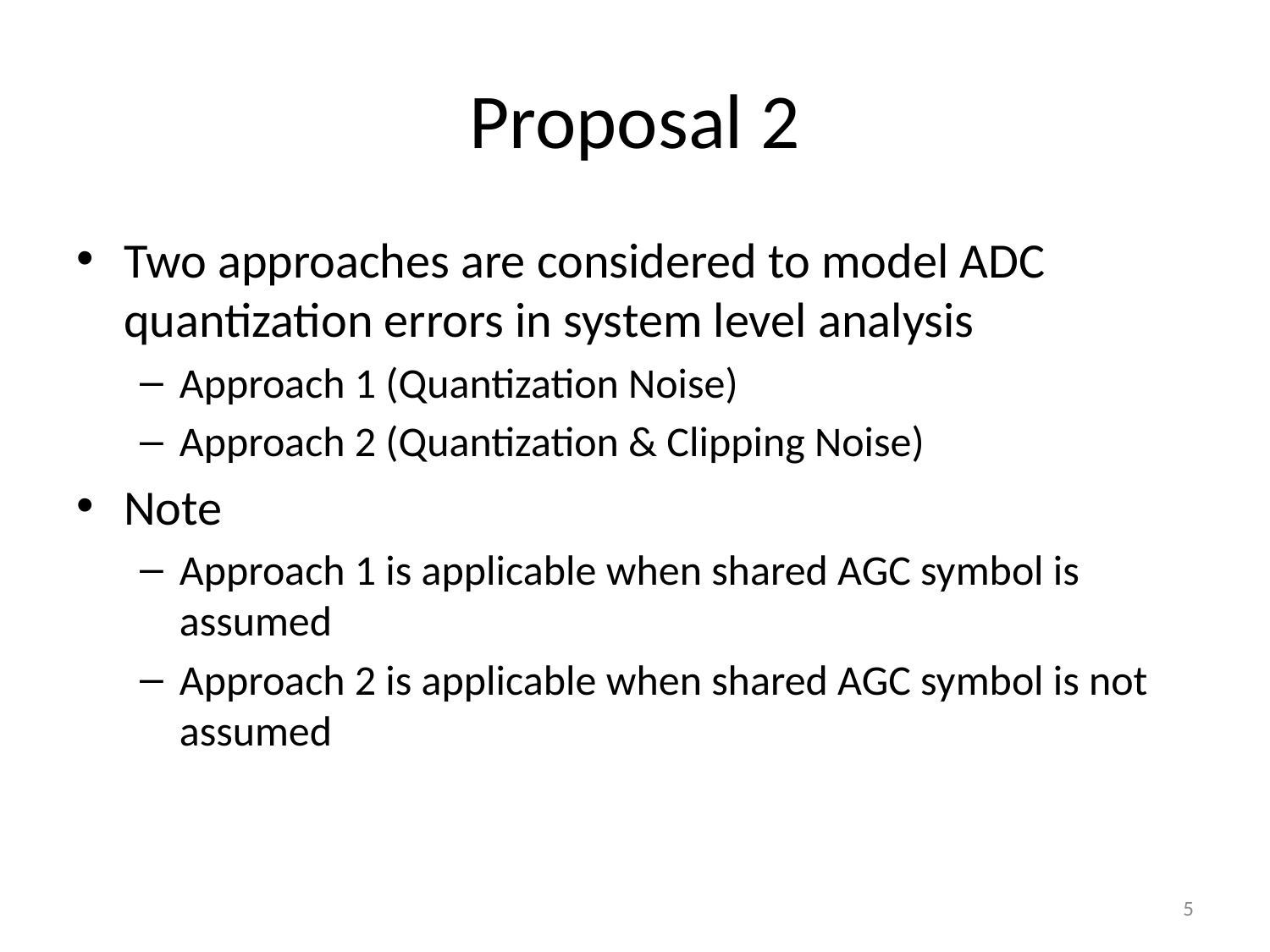

# Proposal 2
Two approaches are considered to model ADC quantization errors in system level analysis
Approach 1 (Quantization Noise)
Approach 2 (Quantization & Clipping Noise)
Note
Approach 1 is applicable when shared AGC symbol is assumed
Approach 2 is applicable when shared AGC symbol is not assumed
5